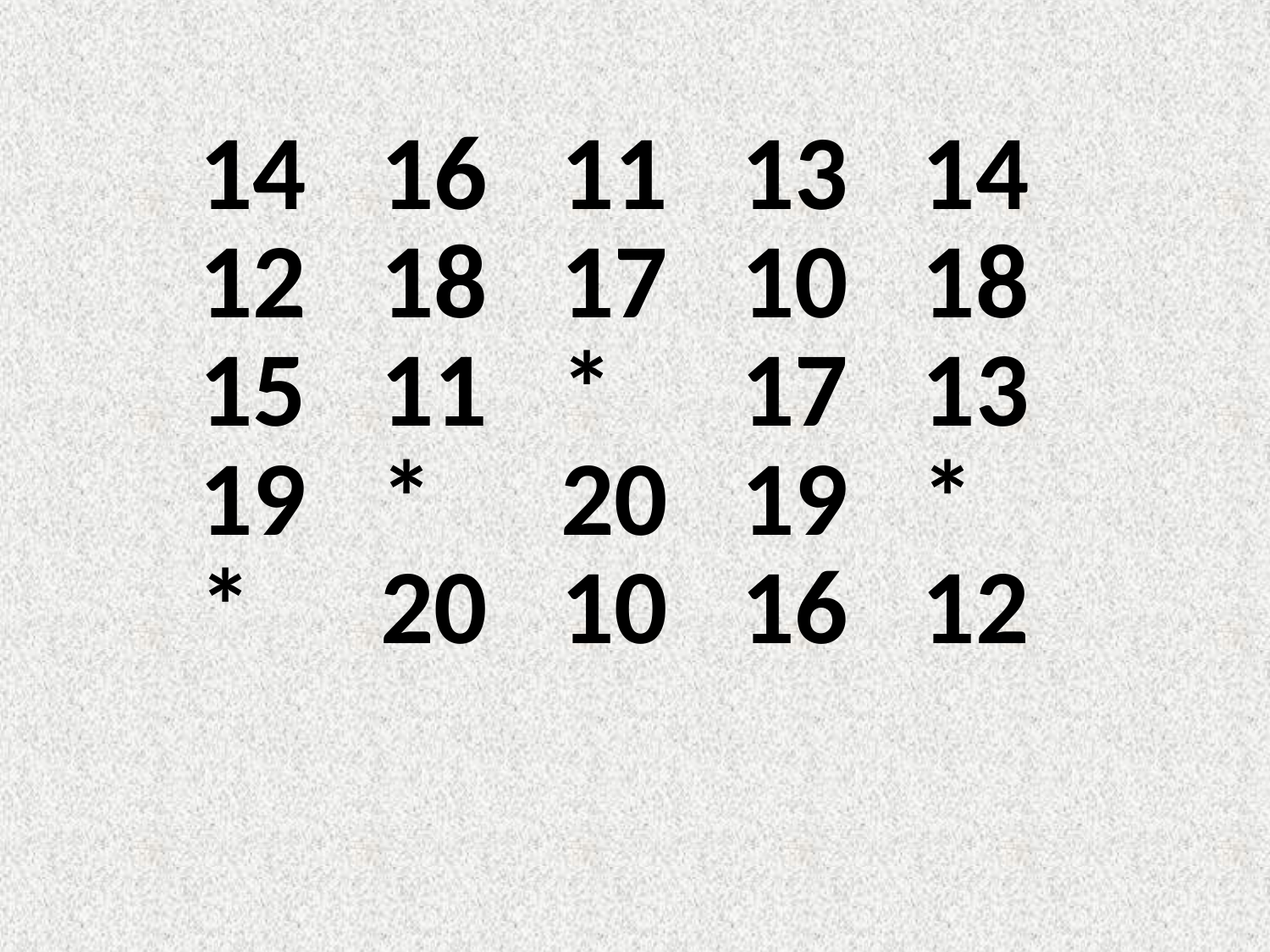

| 14 | 16 | 11 | 13 | 14 |
| --- | --- | --- | --- | --- |
| 12 | 18 | 17 | 10 | 18 |
| 15 | 11 | \* | 17 | 13 |
| 19 | \* | 20 | 19 | \* |
| \* | 20 | 10 | 16 | 12 |